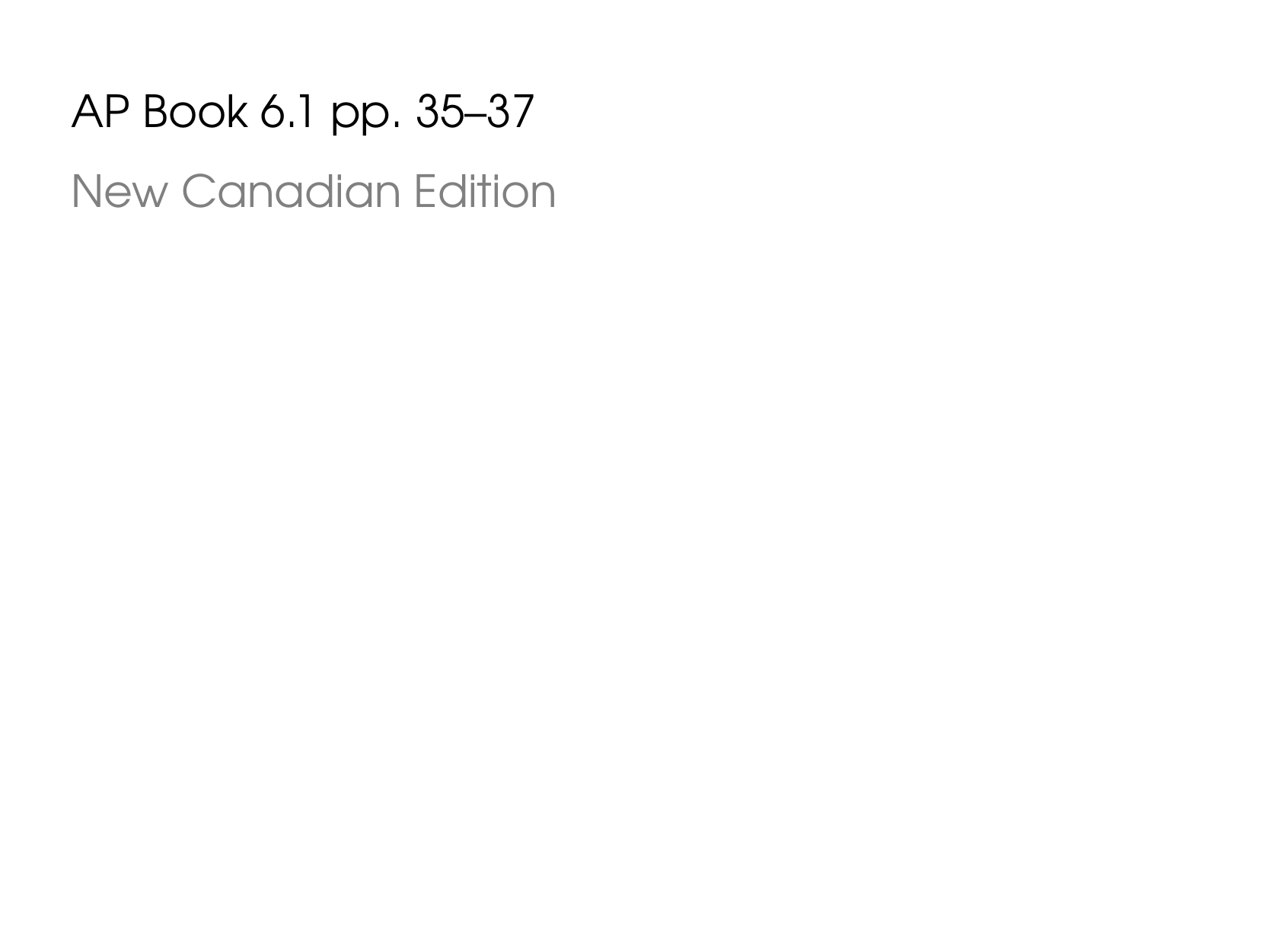

AP Book 6.1 pp. 35–37
New Canadian Edition